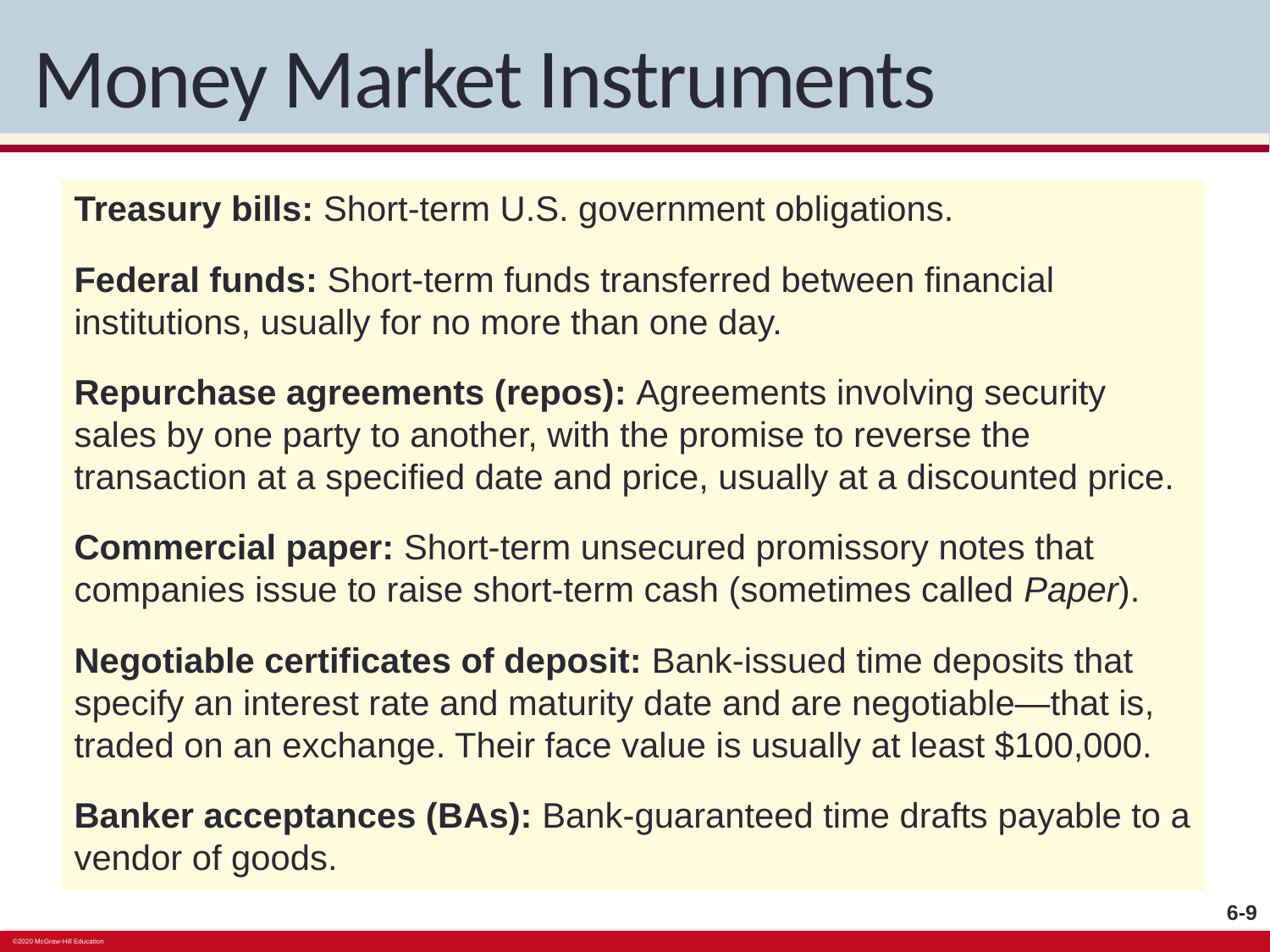

# Money Market Instruments
Treasury bills: Short-term U.S. government obligations.
Federal funds: Short-term funds transferred between financial institutions, usually for no more than one day.
Repurchase agreements (repos): Agreements involving security sales by one party to another, with the promise to reverse the transaction at a specified date and price, usually at a discounted price.
Commercial paper: Short-term unsecured promissory notes that companies issue to raise short-term cash (sometimes called Paper).
Negotiable certificates of deposit: Bank-issued time deposits that specify an interest rate and maturity date and are negotiable—that is, traded on an exchange. Their face value is usually at least $100,000.
Banker acceptances (BAs): Bank-guaranteed time drafts payable to a vendor of goods.